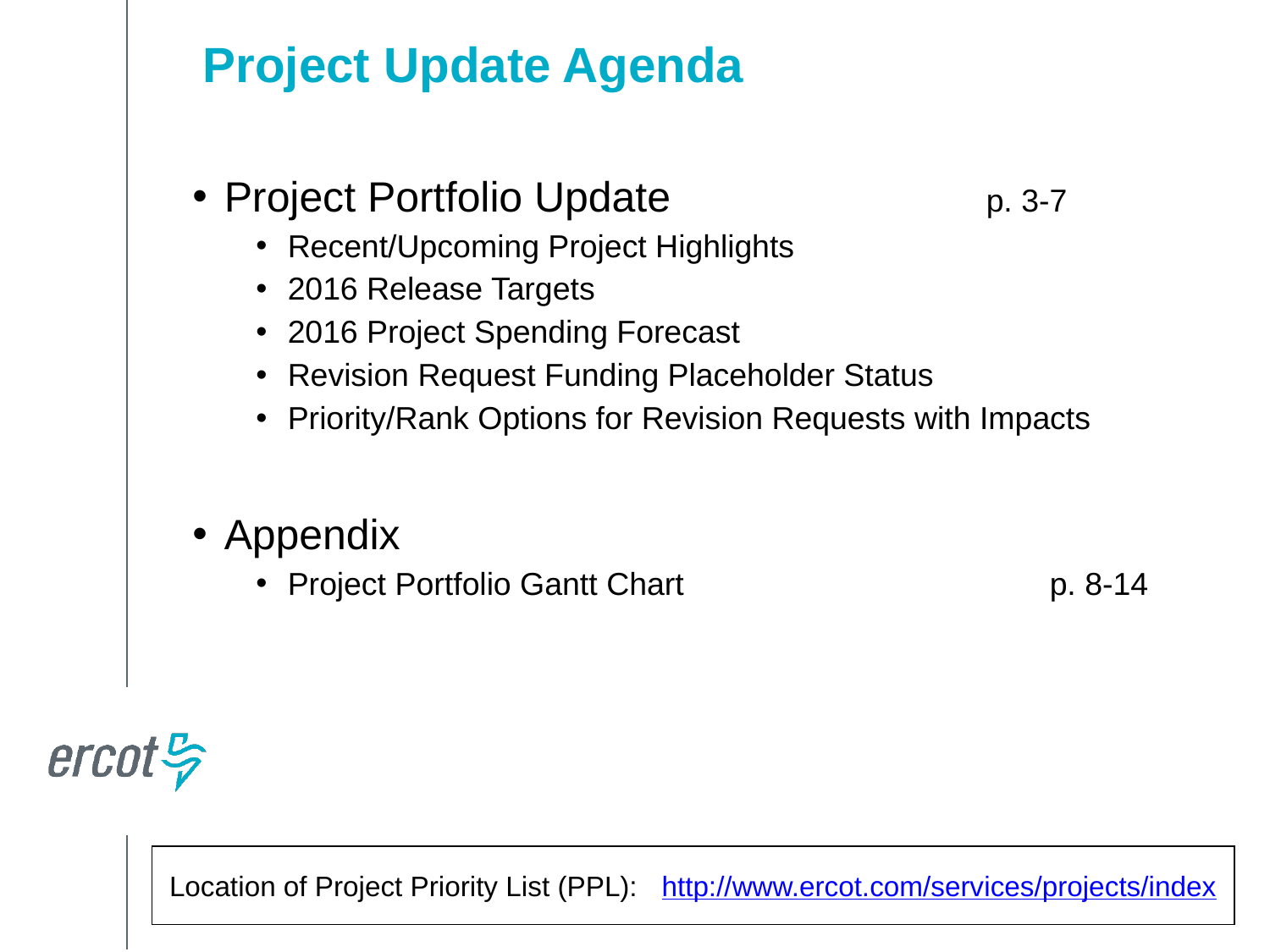

Project Update Agenda
Project Portfolio Update			p. 3-7
Recent/Upcoming Project Highlights
2016 Release Targets
2016 Project Spending Forecast
Revision Request Funding Placeholder Status
Priority/Rank Options for Revision Requests with Impacts

Appendix
Project Portfolio Gantt Chart			p. 8-14

Location of Project Priority List (PPL):   http://www.ercot.com/services/projects/index